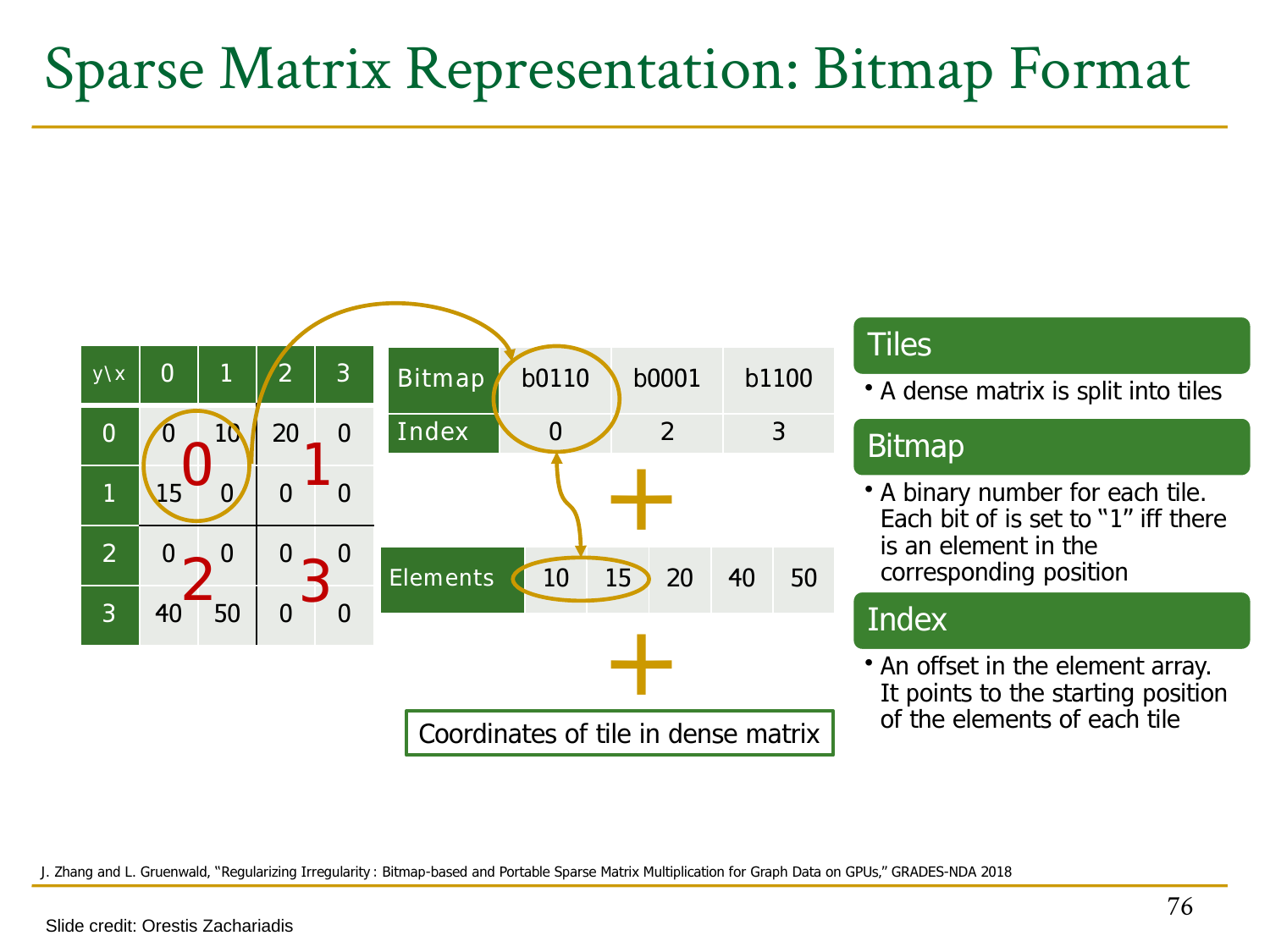

# Sparse Matrix Representation: Bitmap Format
Tiles
A dense matrix is split into tiles
Bitmap
A binary number for each tile. Each bit of is set to “1” iff there is an element in the corresponding position
Index
An offset in the element array. It points to the starting position of the elements of each tile
| y\x | 0 | 1 | 2 | 3 |
| --- | --- | --- | --- | --- |
| 0 | 0 | 10 | 20 | 0 |
| 1 | 15 | 0 | 0 | 0 |
| 2 | 0 | 0 | 0 | 0 |
| 3 | 40 | 50 | 0 | 0 |

| Bitmap | b0110 | b0001 | b1100 |
| --- | --- | --- | --- |
| Index | 0 | 2 | 3 |

+
0
1
2
3
| Elements | 10 | 15 | 20 | 40 | 50 |
| --- | --- | --- | --- | --- | --- |

+
Coordinates of tile in dense matrix
J. Zhang and L. Gruenwald, “Regularizing Irregularity : Bitmap-based and Portable Sparse Matrix Multiplication for Graph Data on GPUs,” GRADES-NDA 2018
76
Slide credit: Orestis Zachariadis